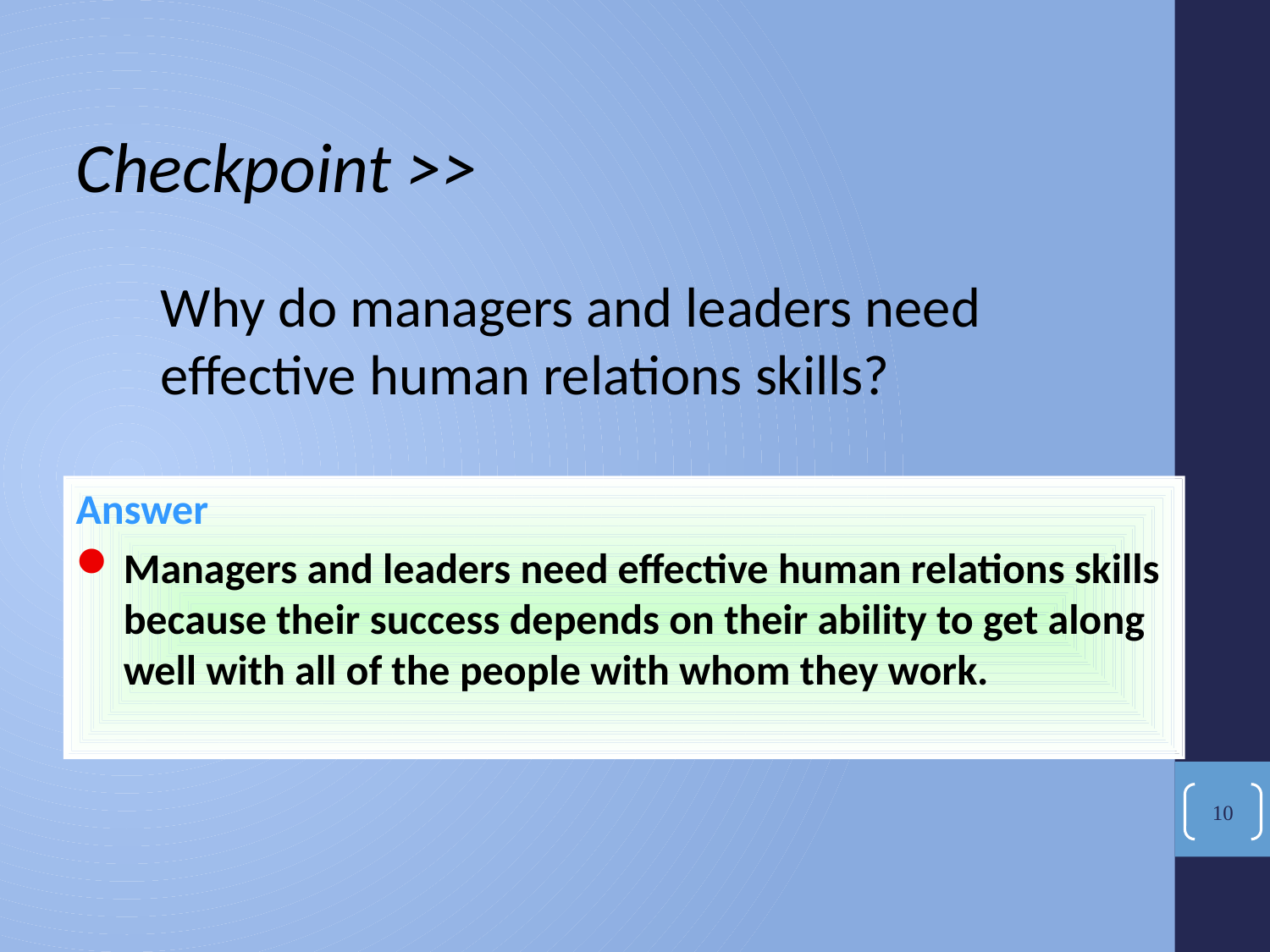

Checkpoint >>
Why do managers and leaders need effective human relations skills?
Answer
Managers and leaders need effective human relations skills because their success depends on their ability to get along well with all of the people with whom they work.

10